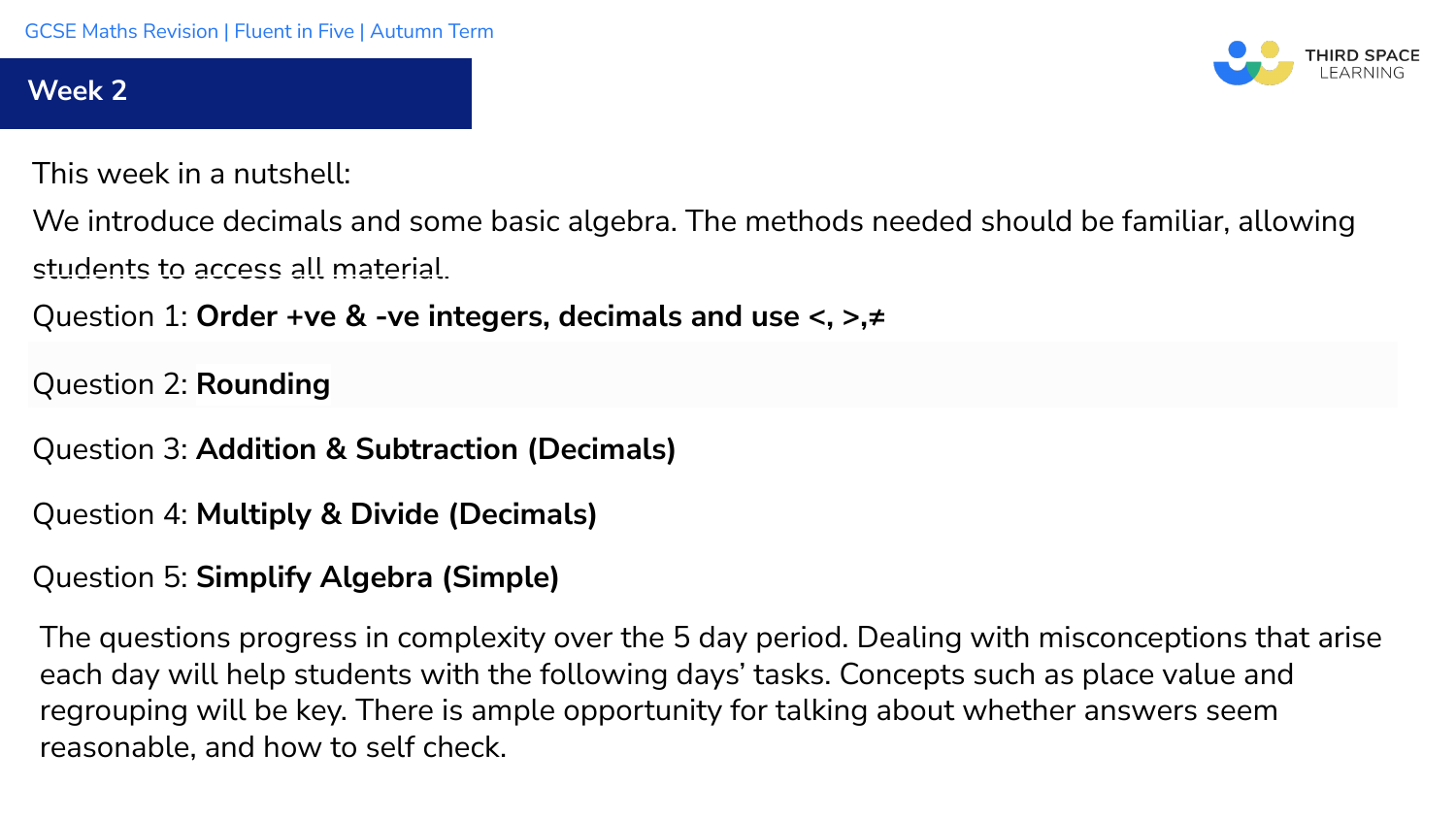

Week 2
| This week in a nutshell: We introduce decimals and some basic algebra. The methods needed should be familiar, allowing students to access all material. |
| --- |
| Question 1: Order +ve & -ve integers, decimals and use <, >,≠ |
| Question 2: Rounding |
| Question 3: Addition & Subtraction (Decimals) |
| Question 4: Multiply & Divide (Decimals) |
| Question 5: Simplify Algebra (Simple) |
The questions progress in complexity over the 5 day period. Dealing with misconceptions that arise each day will help students with the following days’ tasks. Concepts such as place value and regrouping will be key. There is ample opportunity for talking about whether answers seem reasonable, and how to self check.